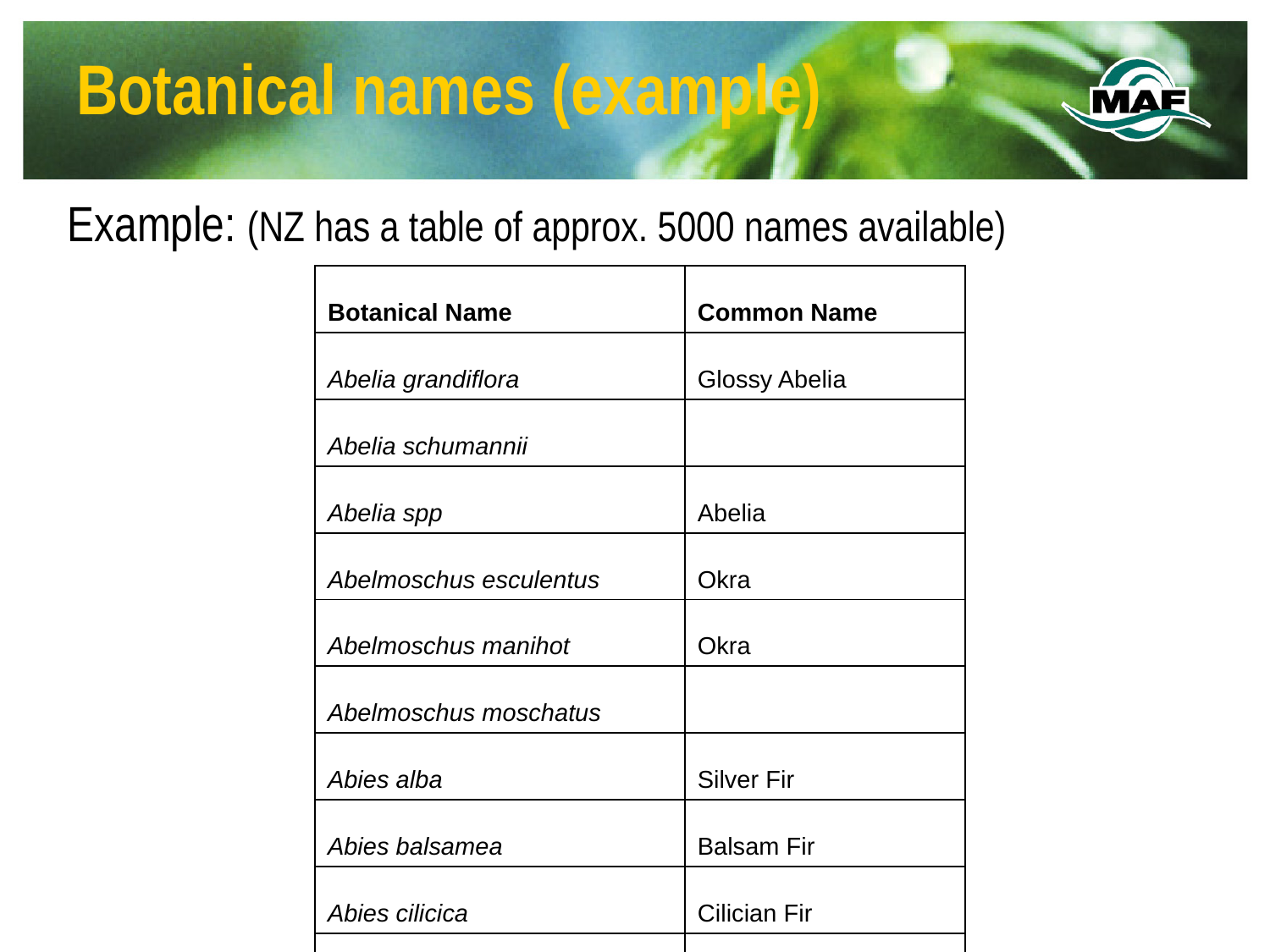

# Botanical names (example)
Example: (NZ has a table of approx. 5000 names available)
| Botanical Name | Common Name |
| --- | --- |
| Abelia grandiflora | Glossy Abelia |
| Abelia schumannii |  |
| Abelia spp | Abelia |
| Abelmoschus esculentus | Okra |
| Abelmoschus manihot | Okra |
| Abelmoschus moschatus |  |
| Abies alba | Silver Fir |
| Abies balsamea | Balsam Fir |
| Abies cilicica | Cilician Fir |
| Abies concolor | White Fir |
| Abies fraseri | Fraser Fir |